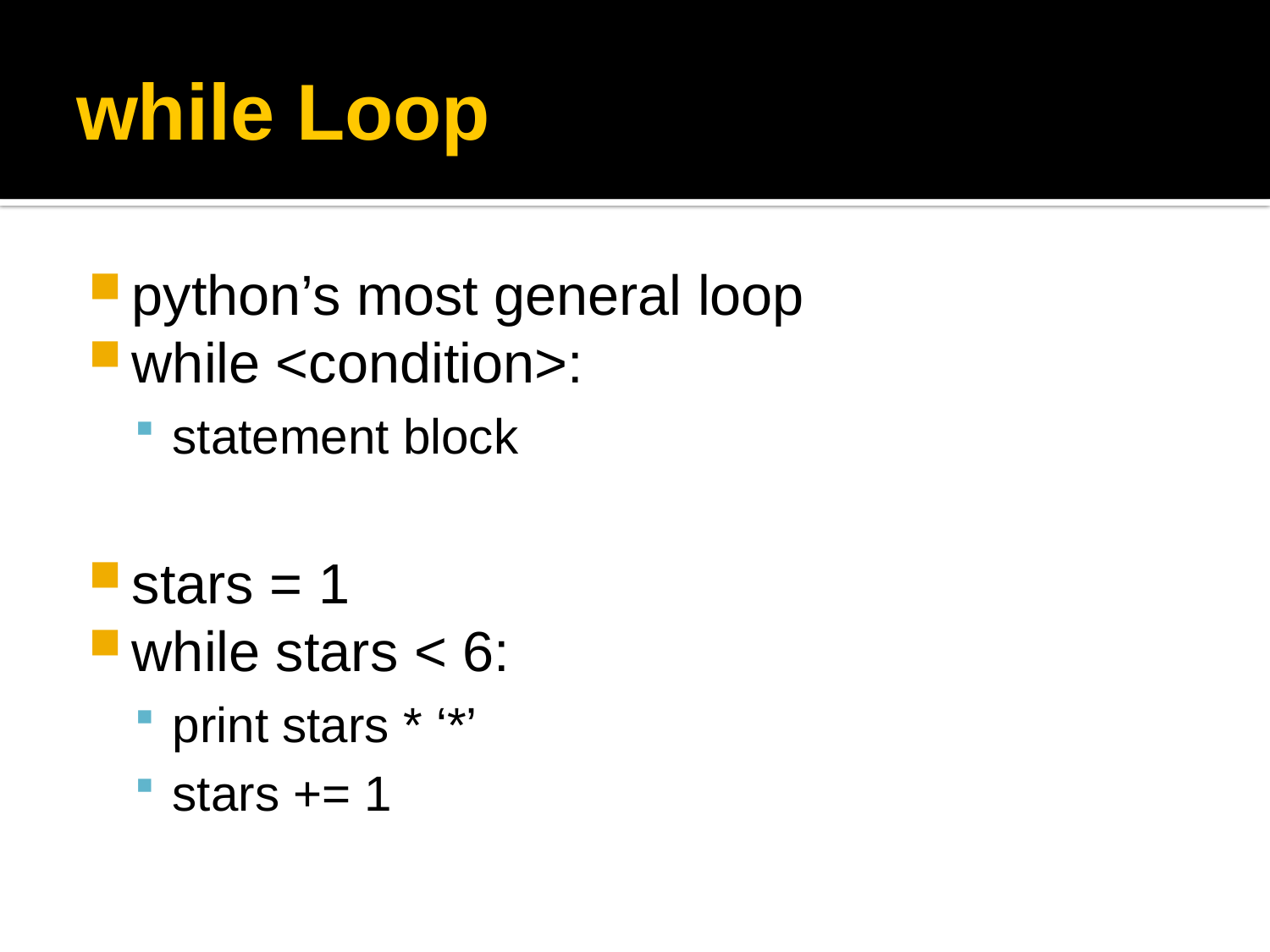

# while Loop
python’s most general loop
while <condition>:
statement block

stars = 1
while stars < 6:
print stars * ‘*’
stars += 1